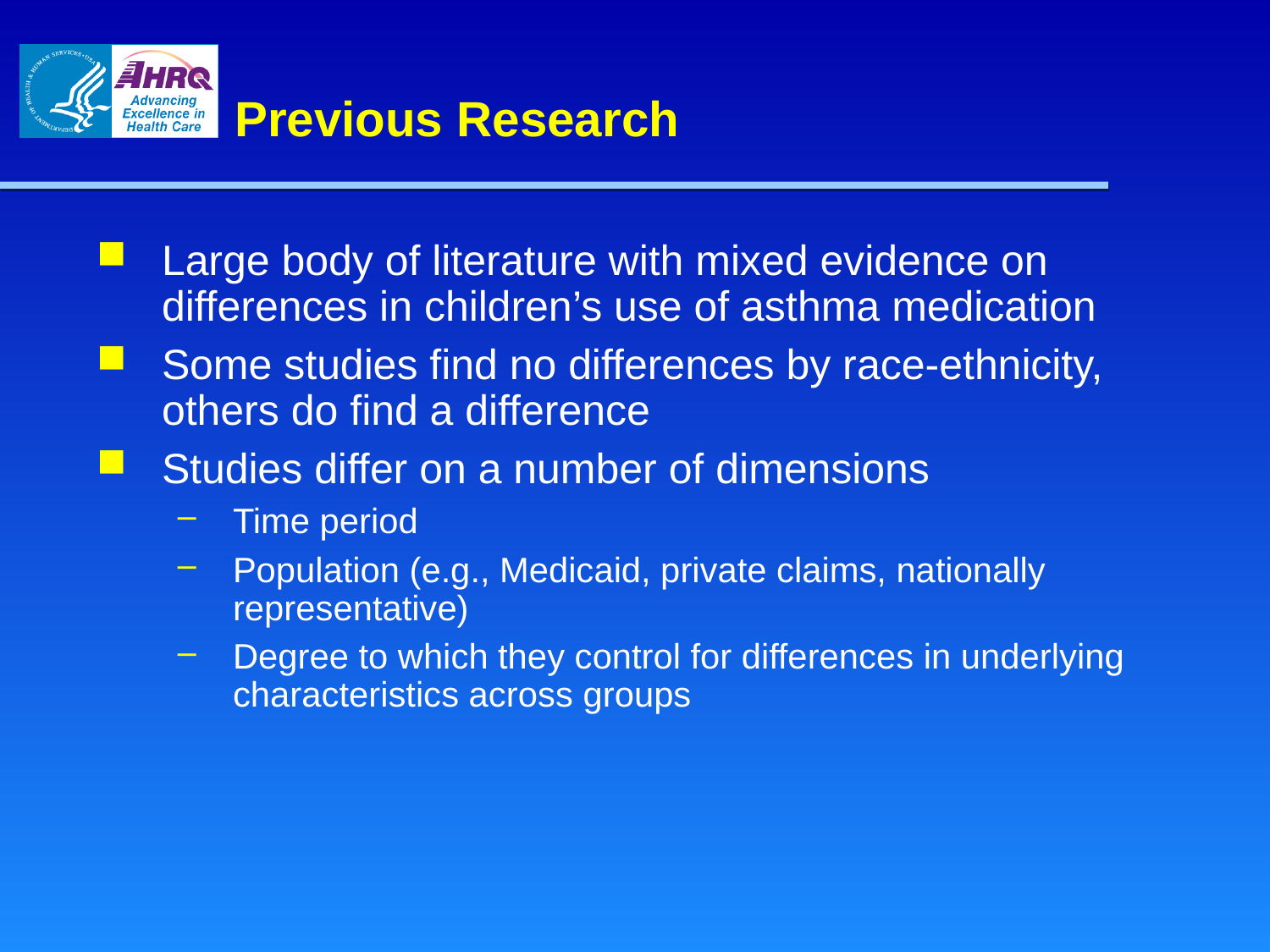

# Previous Research
Large body of literature with mixed evidence on differences in children’s use of asthma medication
Some studies find no differences by race-ethnicity, others do find a difference
Studies differ on a number of dimensions
Time period
Population (e.g., Medicaid, private claims, nationally representative)
Degree to which they control for differences in underlying characteristics across groups